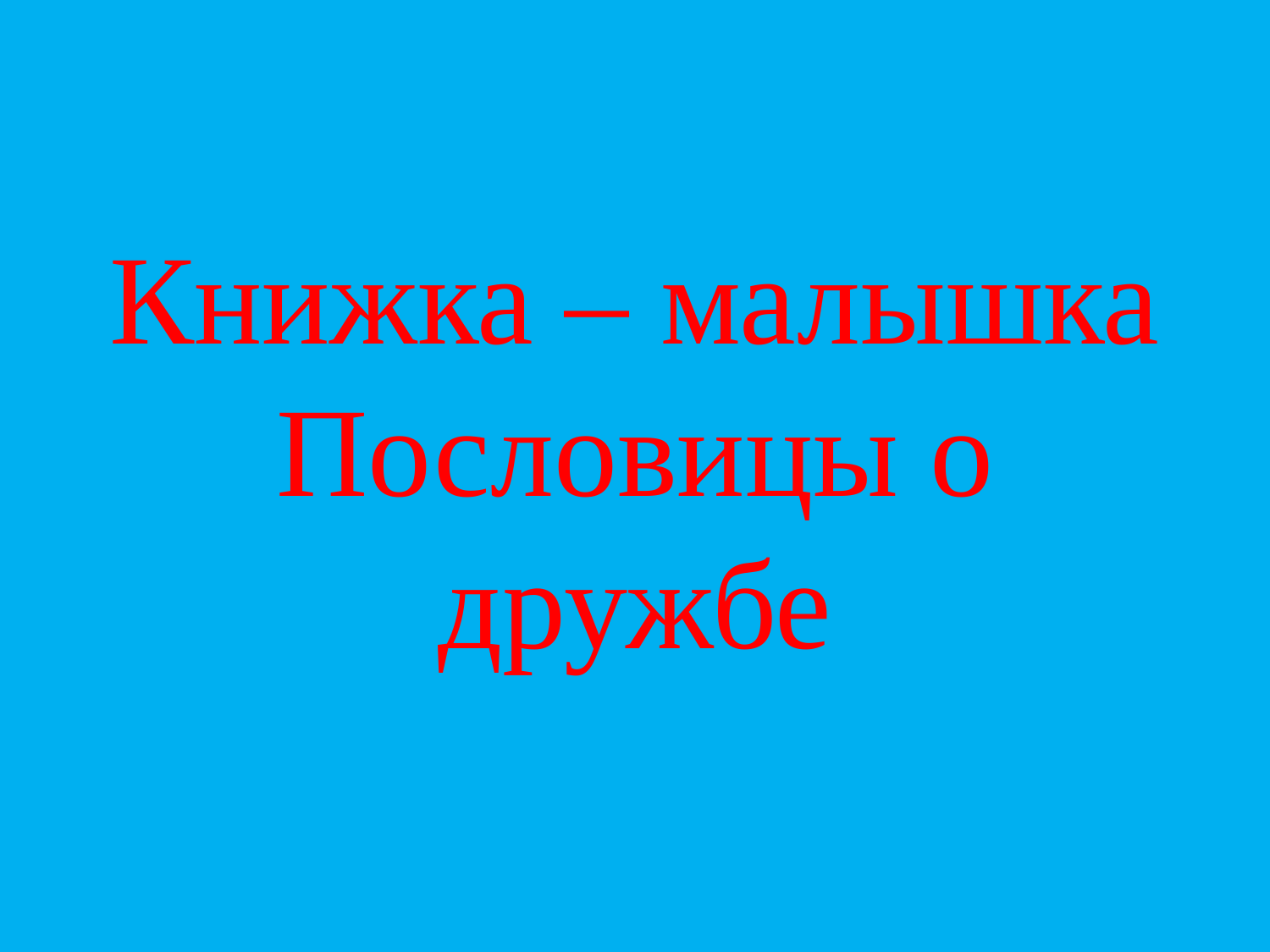

# Книжка – малышка Пословицы о дружбе